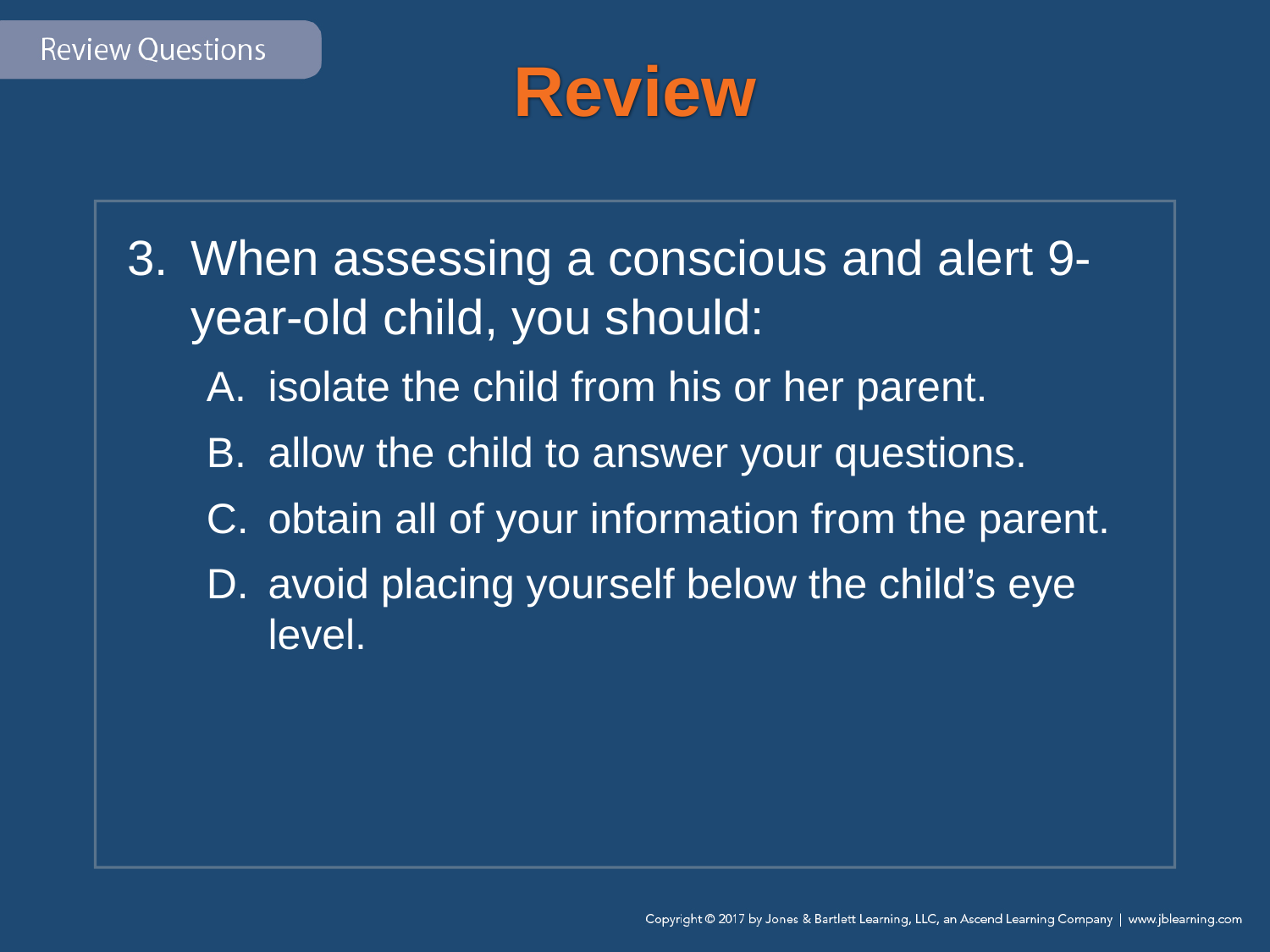

# Review
When assessing a conscious and alert 9-year-old child, you should:
isolate the child from his or her parent.
allow the child to answer your questions.
obtain all of your information from the parent.
avoid placing yourself below the child’s eye level.